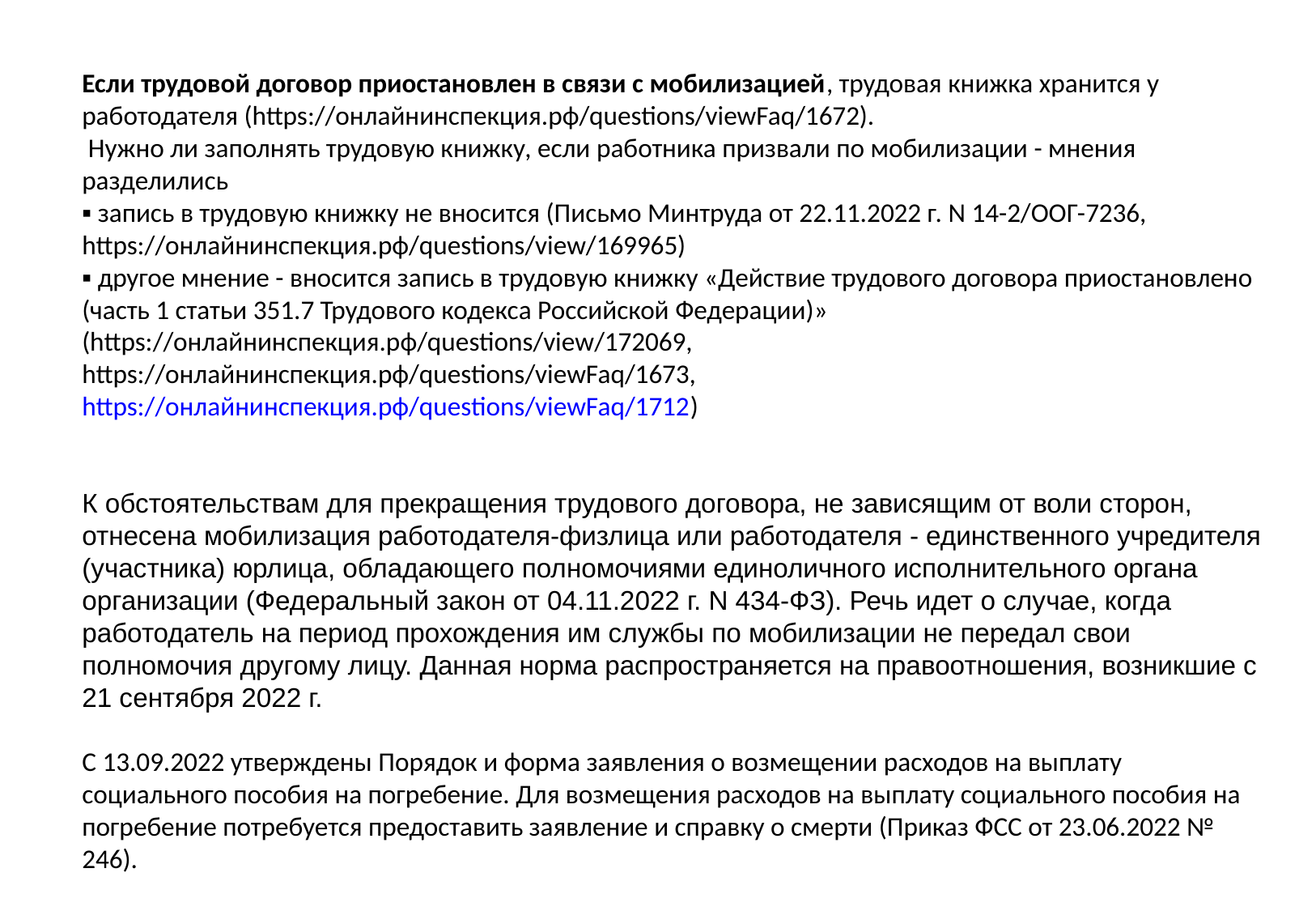

Если трудовой договор приостановлен в связи с мобилизацией, трудовая книжка хранится у работодателя (https://онлайнинспекция.рф/questions/viewFaq/1672).
 Нужно ли заполнять трудовую книжку, если работника призвали по мобилизации - мнения разделились
▪ запись в трудовую книжку не вносится (Письмо Минтруда от 22.11.2022 г. N 14-2/ООГ-7236, https://онлайнинспекция.рф/questions/view/169965)
▪ другое мнение - вносится запись в трудовую книжку «Действие трудового договора приостановлено (часть 1 статьи 351.7 Трудового кодекса Российской Федерации)» (https://онлайнинспекция.рф/questions/view/172069, https://онлайнинспекция.рф/questions/viewFaq/1673, https://онлайнинспекция.рф/questions/viewFaq/1712)

К обстоятельствам для прекращения трудового договора, не зависящим от воли сторон, отнесена мобилизация работодателя-физлица или работодателя - единственного учредителя (участника) юрлица, обладающего полномочиями единоличного исполнительного органа организации (Федеральный закон от 04.11.2022 г. N 434-ФЗ). Речь идет о случае, когда работодатель на период прохождения им службы по мобилизации не передал свои полномочия другому лицу. Данная норма распространяется на правоотношения, возникшие с 21 сентября 2022 г.
С 13.09.2022 утверждены Порядок и форма заявления о возмещении расходов на выплату социального пособия на погребение. Для возмещения расходов на выплату социального пособия на погребение потребуется предоставить заявление и справку о смерти (Приказ ФСС от 23.06.2022 № 246).